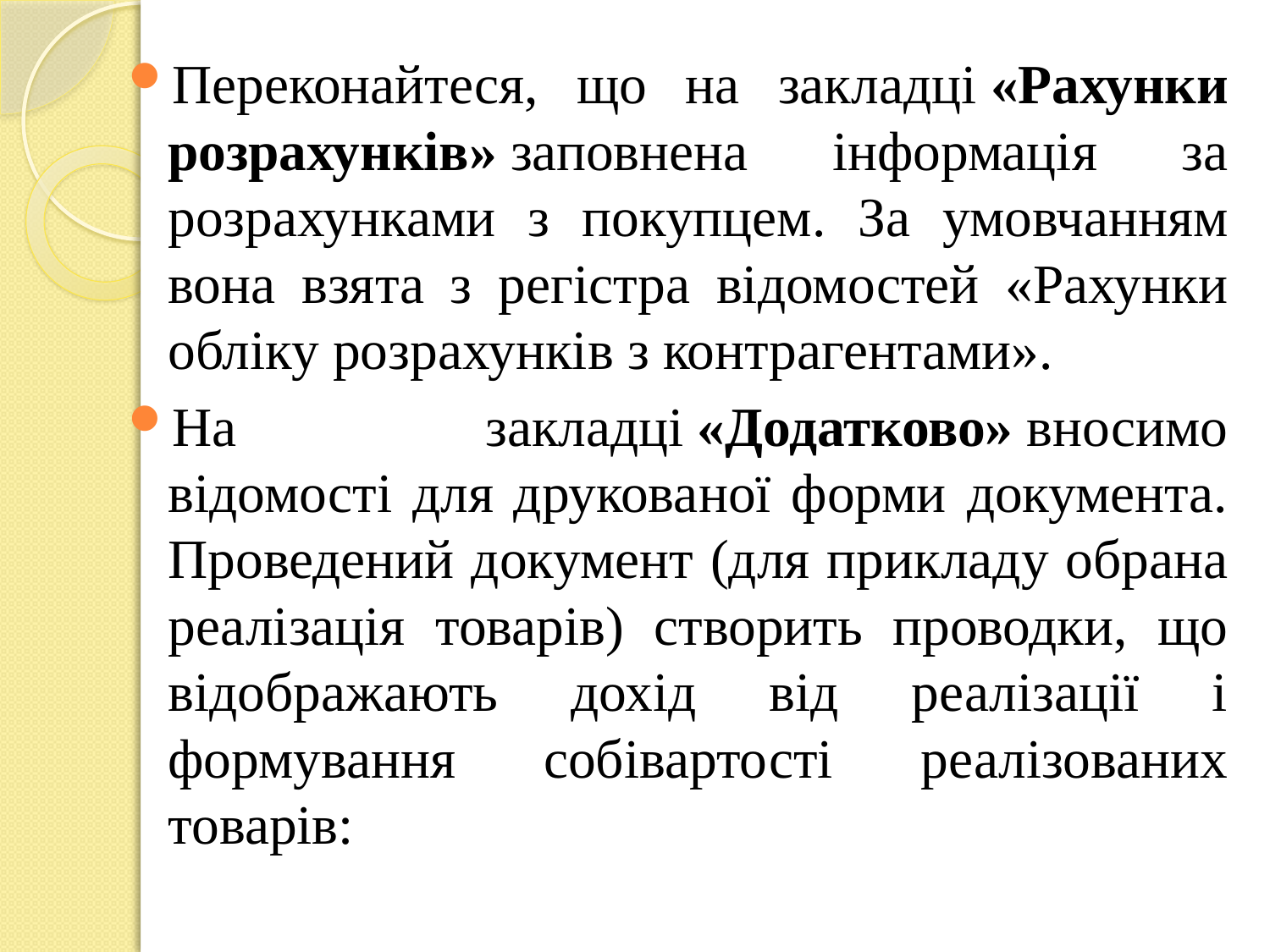

Переконайтеся, що на закладці «Рахунки розрахунків» заповнена інформація за розрахунками з покупцем. За умовчанням вона взята з регістра відомостей «Рахунки обліку розрахунків з контрагентами».
На закладці «Додатково» вносимо відомості для друкованої форми документа. Проведений документ (для прикладу обрана реалізація товарів) створить проводки, що відображають дохід від реалізації і формування собівартості реалізованих товарів: